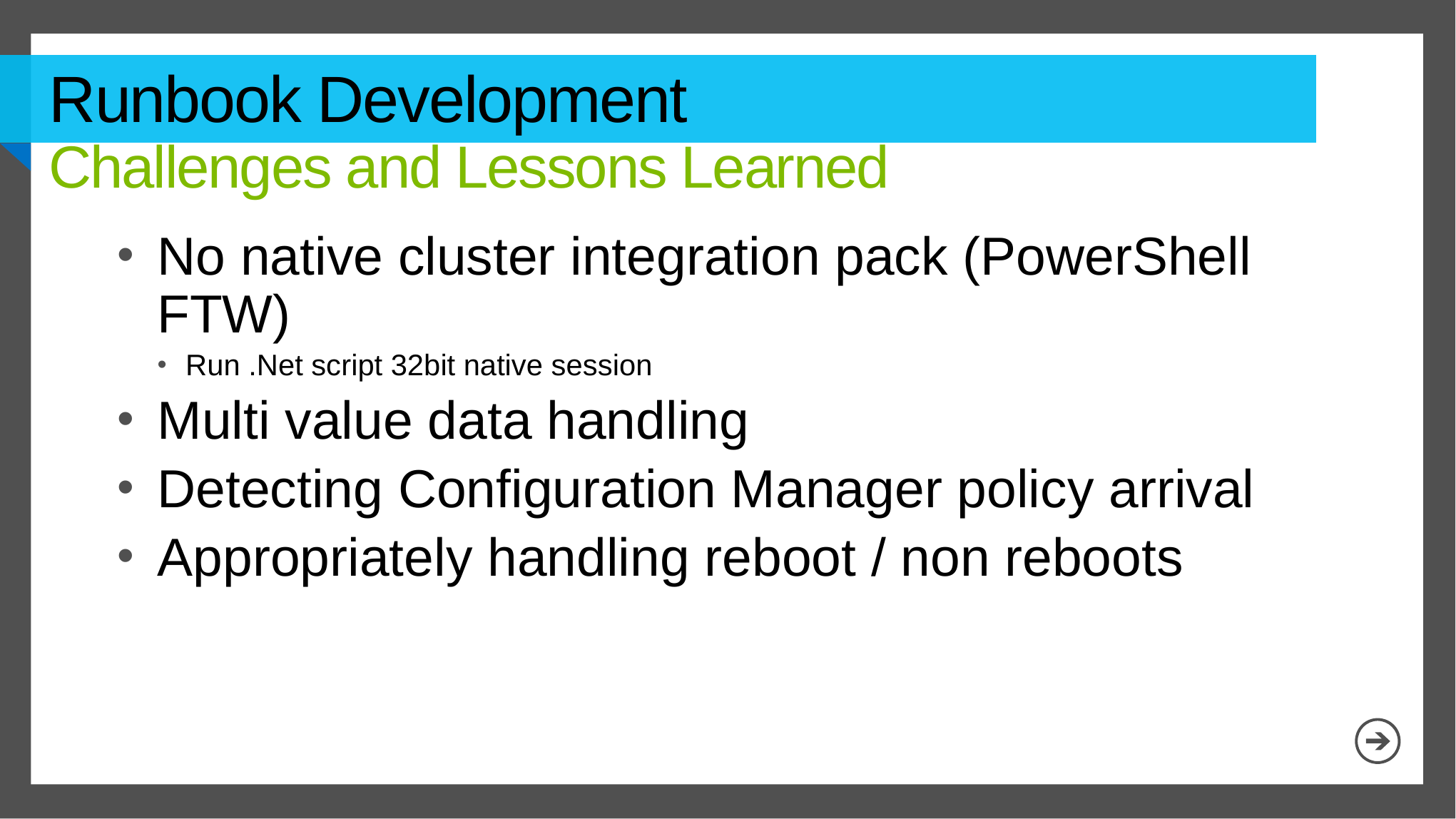

# Runbook Development Challenges and Lessons Learned
No native cluster integration pack (PowerShell FTW)
Run .Net script 32bit native session
Multi value data handling
Detecting Configuration Manager policy arrival
Appropriately handling reboot / non reboots